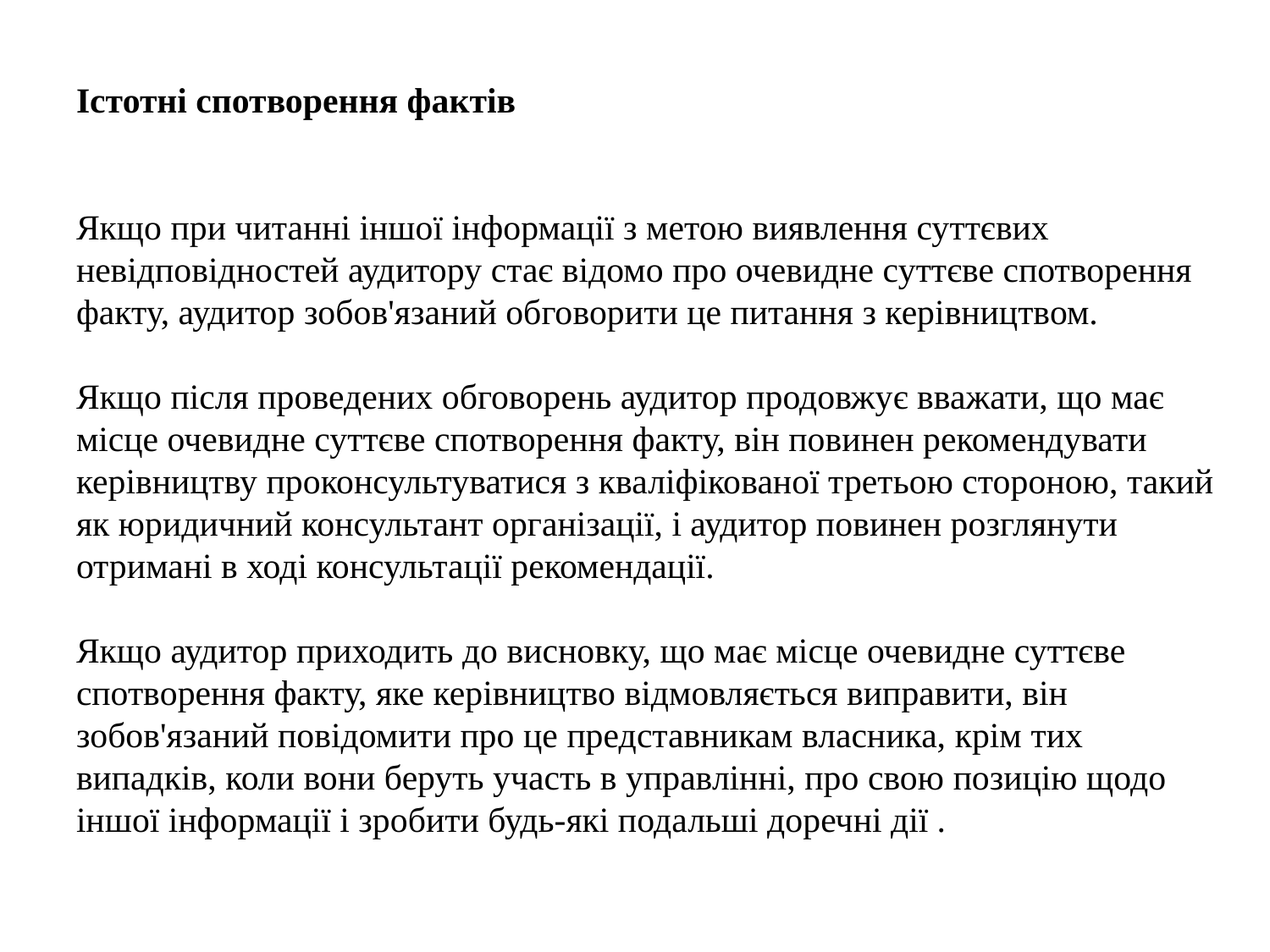

Істотні спотворення фактів
Якщо при читанні іншої інформації з метою виявлення суттєвих невідповідностей аудитору стає відомо про очевидне суттєве спотворення факту, аудитор зобов'язаний обговорити це питання з керівництвом.
Якщо після проведених обговорень аудитор продовжує вважати, що має місце очевидне суттєве спотворення факту, він повинен рекомендувати керівництву проконсультуватися з кваліфікованої третьою стороною, такий як юридичний консультант організації, і аудитор повинен розглянути отримані в ході консультації рекомендації.
Якщо аудитор приходить до висновку, що має місце очевидне суттєве спотворення факту, яке керівництво відмовляється виправити, він зобов'язаний повідомити про це представникам власника, крім тих випадків, коли вони беруть участь в управлінні, про свою позицію щодо іншої інформації і зробити будь-які подальші доречні дії .